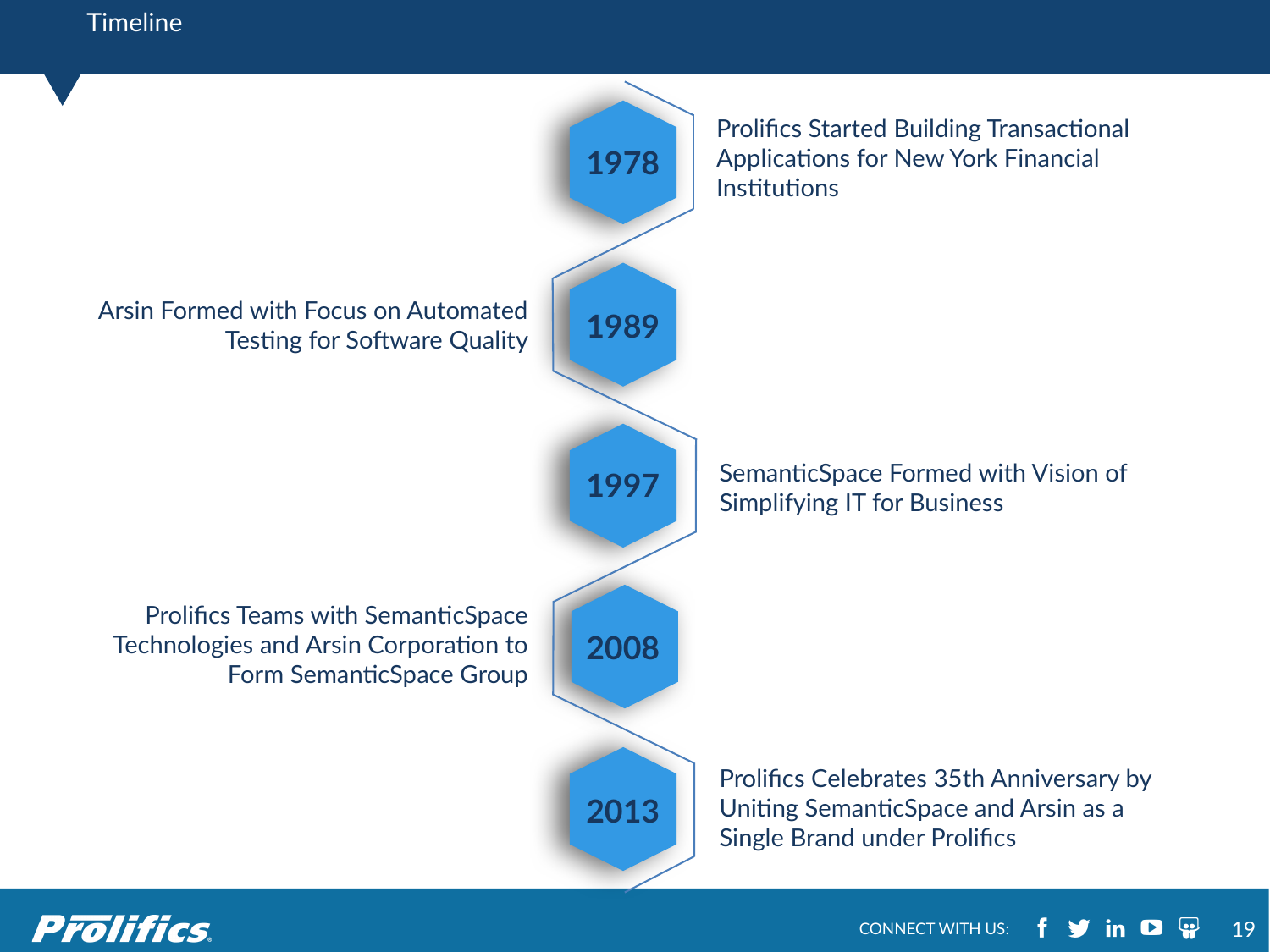

# Timeline
Prolifics Started Building Transactional Applications for New York Financial Institutions

1978

Arsin Formed with Focus on Automated Testing for Software Quality
1989

SemanticSpace Formed with Vision of Simplifying IT for Business
1997
Prolifics Teams with SemanticSpace Technologies and Arsin Corporation to Form SemanticSpace Group

2008

Prolifics Celebrates 35th Anniversary by Uniting SemanticSpace and Arsin as a Single Brand under Prolifics
2013